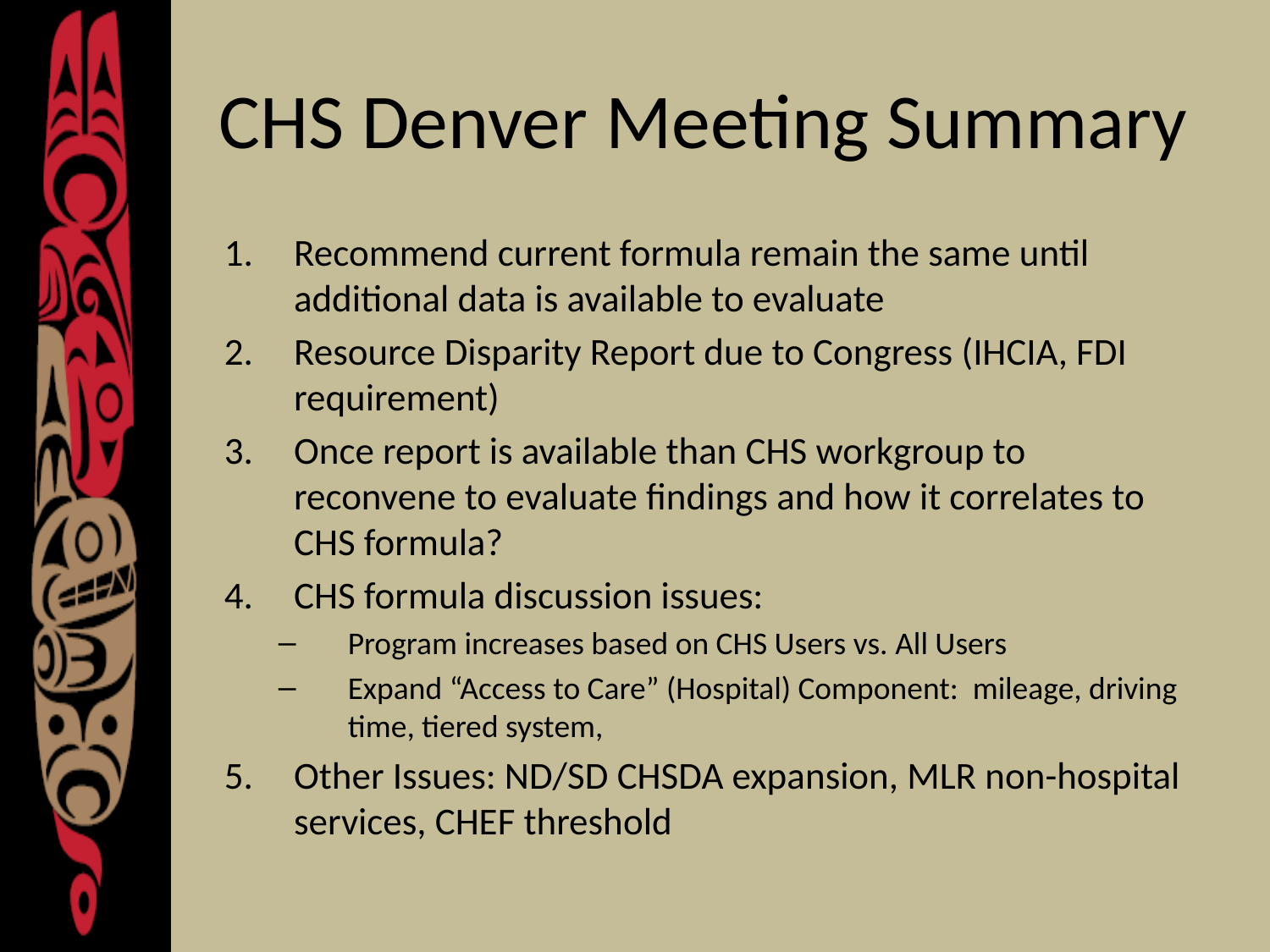

# CHS Denver Meeting Summary
Recommend current formula remain the same until additional data is available to evaluate
Resource Disparity Report due to Congress (IHCIA, FDI requirement)
Once report is available than CHS workgroup to reconvene to evaluate findings and how it correlates to CHS formula?
CHS formula discussion issues:
Program increases based on CHS Users vs. All Users
Expand “Access to Care” (Hospital) Component:  mileage, driving time, tiered system,
Other Issues: ND/SD CHSDA expansion, MLR non-hospital services, CHEF threshold